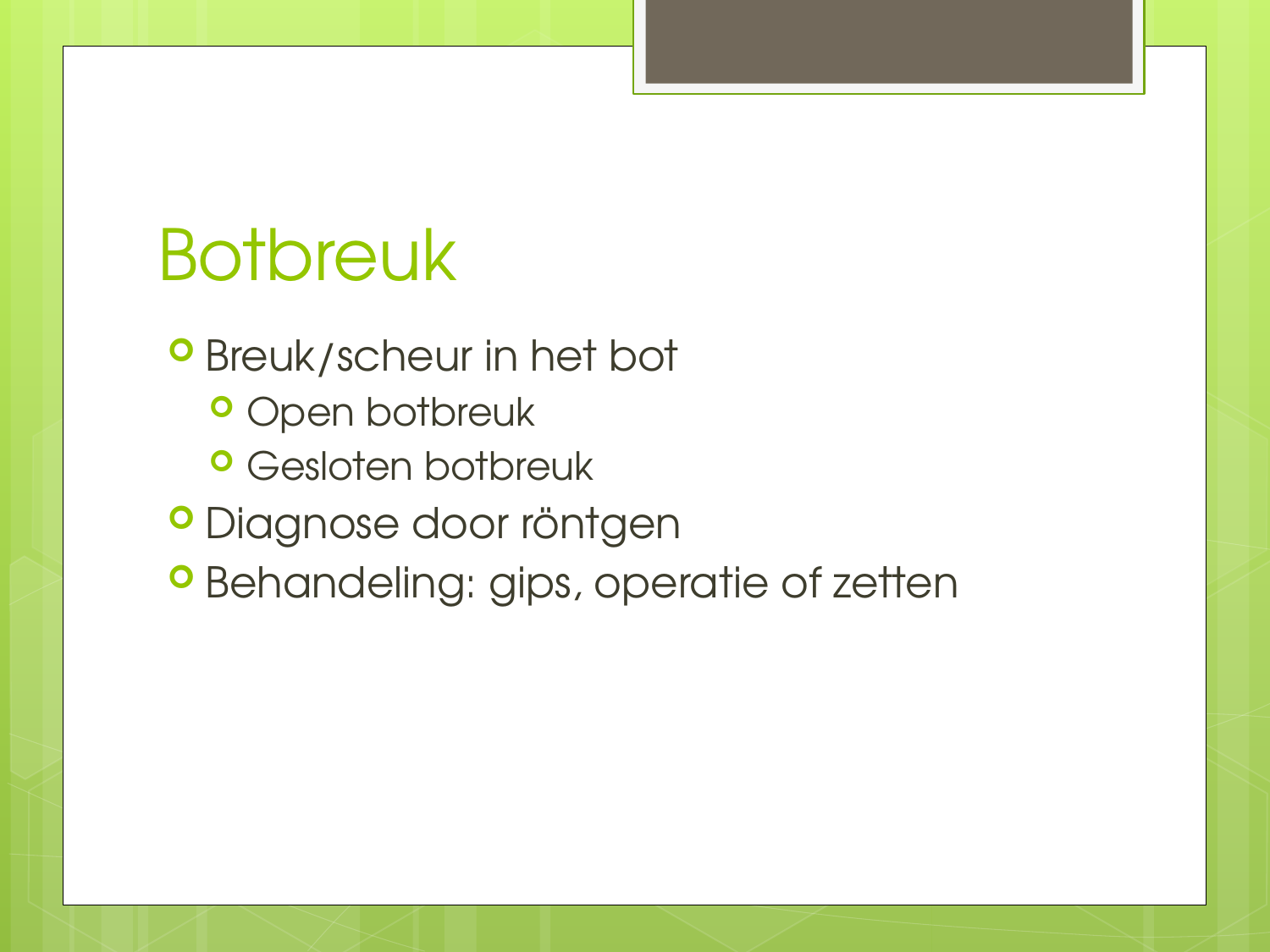

# Botbreuk
Breuk/scheur in het bot
Open botbreuk
Gesloten botbreuk
Diagnose door röntgen
Behandeling: gips, operatie of zetten